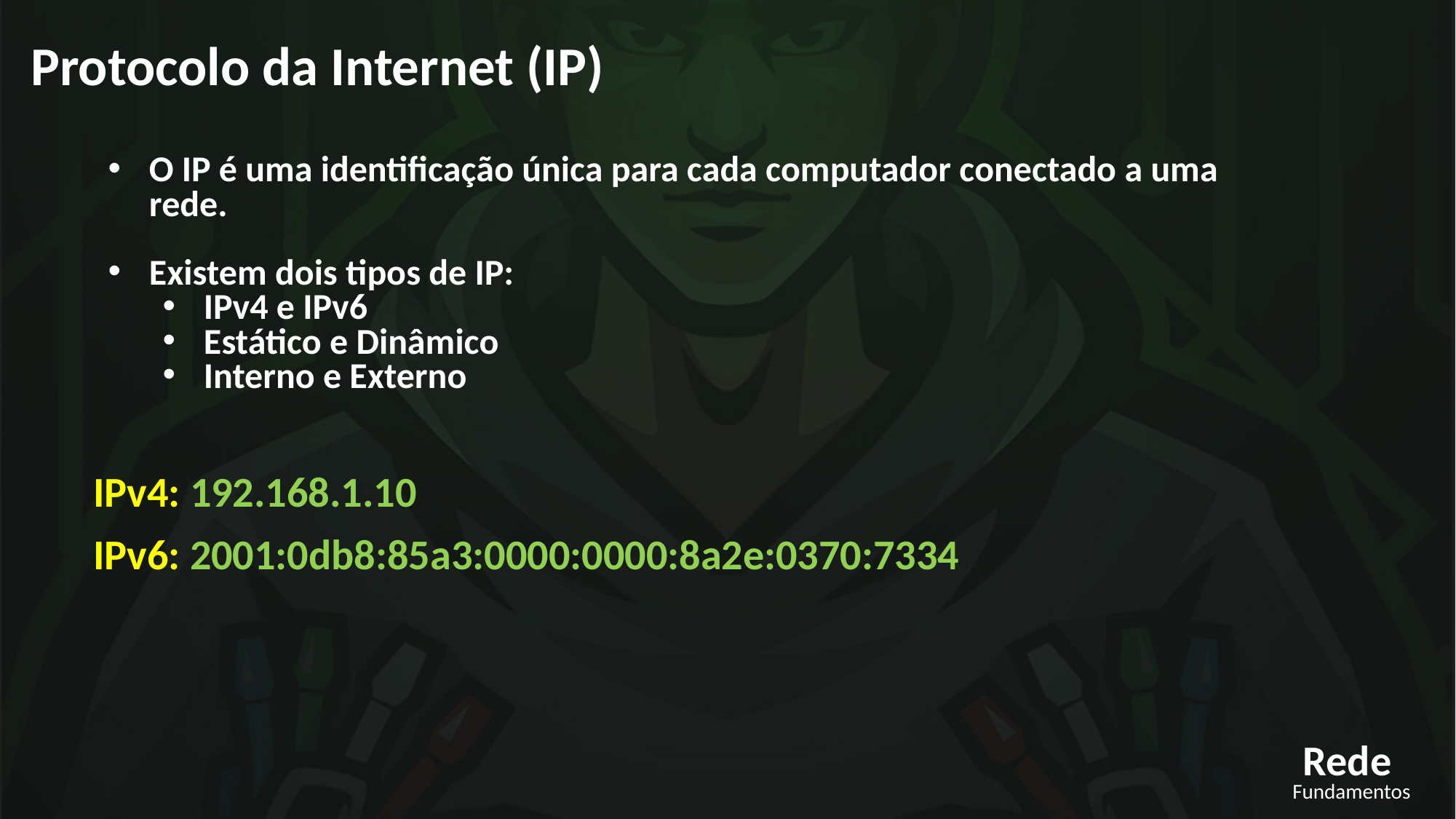

Protocolo da Internet (IP)
O IP é uma identificação única para cada computador conectado a uma rede.

Existem dois tipos de IP:
IPv4 e IPv6
Estático e Dinâmico
Interno e Externo
IPv4: 192.168.1.10
IPv6: 2001:0db8:85a3:0000:0000:8a2e:0370:7334
Rede
Fundamentos